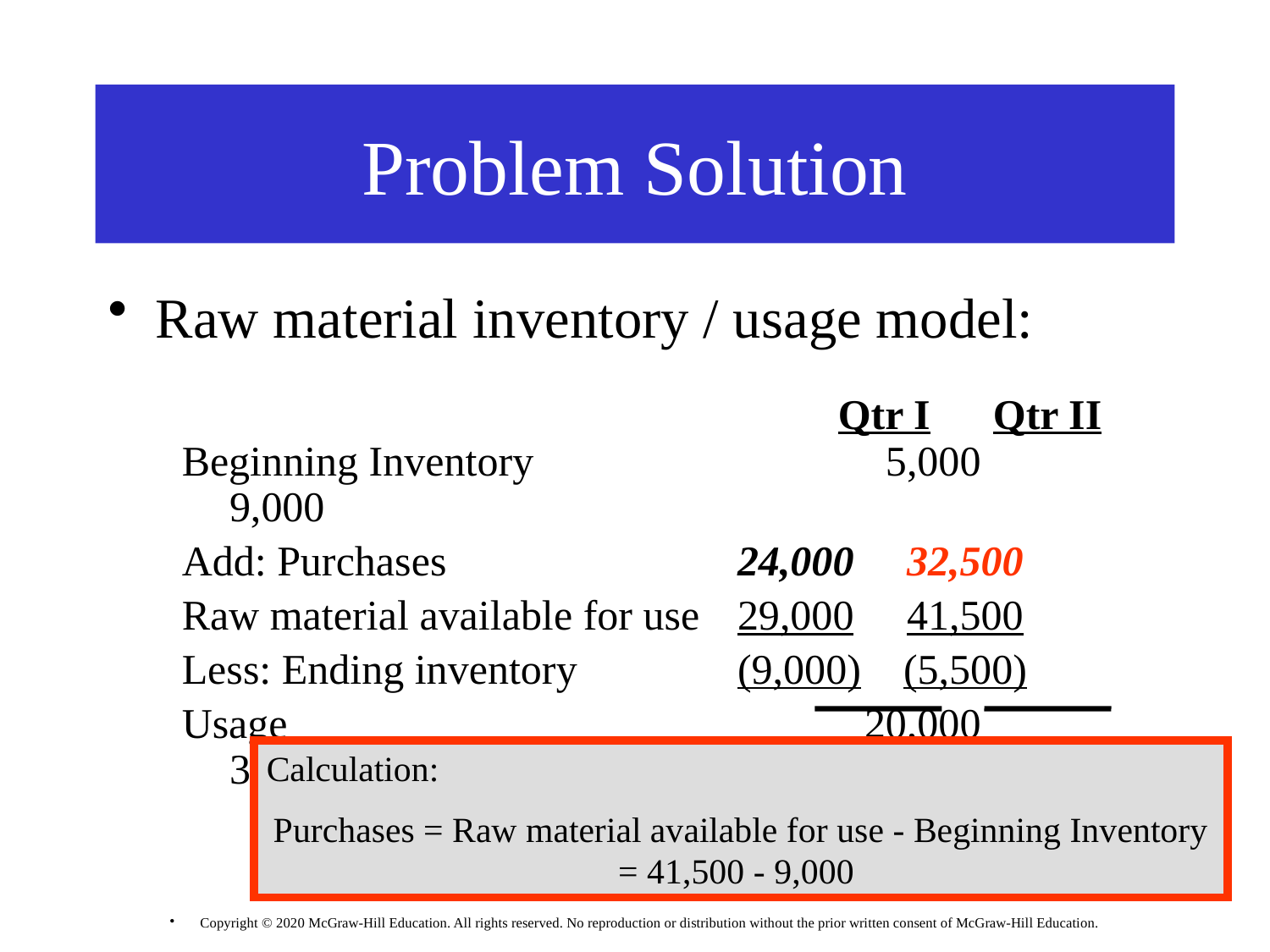

# Problem Solution
Raw material inventory / usage model:
Qtr I
  Qtr II
Beginning Inventory			  5,000	      9,000
Add: Purchases			24,000     32,500
Raw material available for use	29,000	    41,500
Less: Ending inventory	            (9,000)    (5,500)
Usage					20,000	    36,000

Calculation:
Purchases = Raw material available for use - Beginning Inventory = 41,500 - 9,000